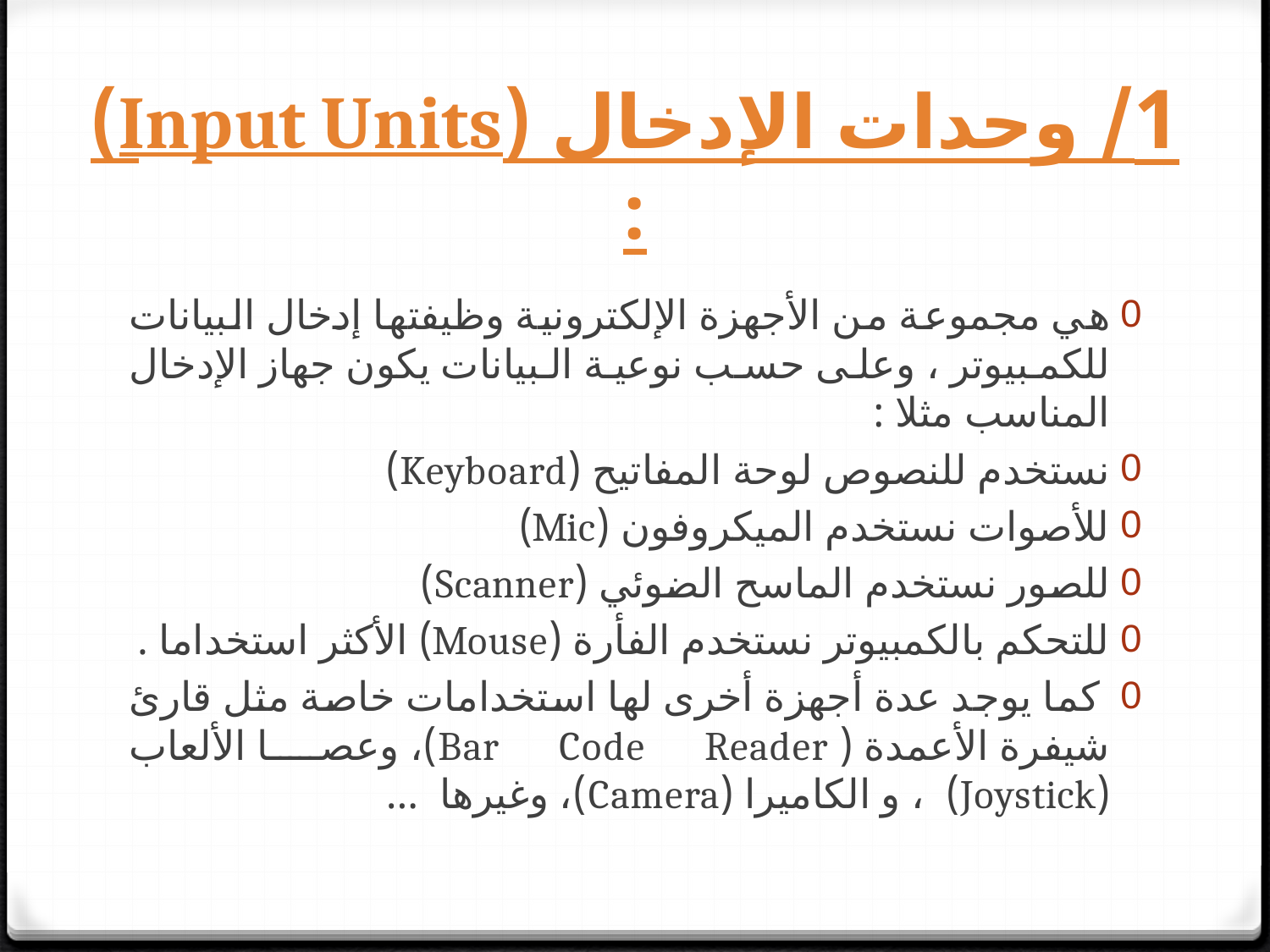

# 1/ وحدات الإدخال (Input Units) :
هي مجموعة من الأجهزة الإلكترونية وظيفتها إدخال البيانات للكمبيوتر ، وعلى حسب نوعية البيانات يكون جهاز الإدخال المناسب مثلا :
نستخدم للنصوص لوحة المفاتيح (Keyboard)
للأصوات نستخدم الميكروفون (Mic)
للصور نستخدم الماسح الضوئي (Scanner)
للتحكم بالكمبيوتر نستخدم الفأرة (Mouse) الأكثر استخداما .
 كما يوجد عدة أجهزة أخرى لها استخدامات خاصة مثل قارئ شيفرة الأعمدة ( Bar Code Reader)، وعصا الألعاب (Joystick)  ، و الكاميرا (Camera)، وغيرها  ...